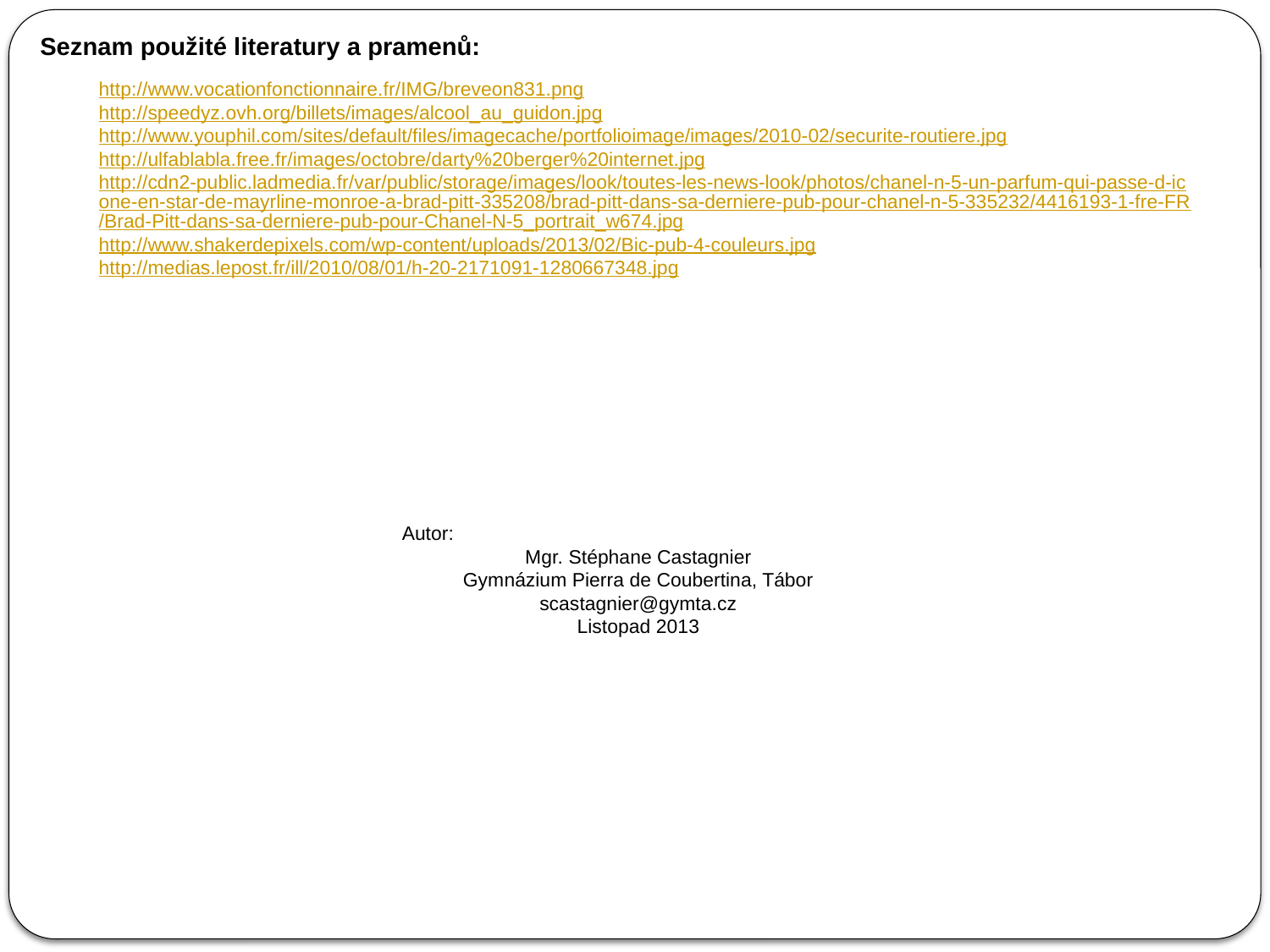

Seznam použité literatury a pramenů:
http://www.vocationfonctionnaire.fr/IMG/breveon831.png
http://speedyz.ovh.org/billets/images/alcool_au_guidon.jpg
http://www.youphil.com/sites/default/files/imagecache/portfolioimage/images/2010-02/securite-routiere.jpg
http://ulfablabla.free.fr/images/octobre/darty%20berger%20internet.jpg
http://cdn2-public.ladmedia.fr/var/public/storage/images/look/toutes-les-news-look/photos/chanel-n-5-un-parfum-qui-passe-d-icone-en-star-de-mayrline-monroe-a-brad-pitt-335208/brad-pitt-dans-sa-derniere-pub-pour-chanel-n-5-335232/4416193-1-fre-FR/Brad-Pitt-dans-sa-derniere-pub-pour-Chanel-N-5_portrait_w674.jpg
http://www.shakerdepixels.com/wp-content/uploads/2013/02/Bic-pub-4-couleurs.jpg
http://medias.lepost.fr/ill/2010/08/01/h-20-2171091-1280667348.jpg

Autor:
Mgr. Stéphane Castagnier
Gymnázium Pierra de Coubertina, Tábor
scastagnier@gymta.cz
Listopad 2013